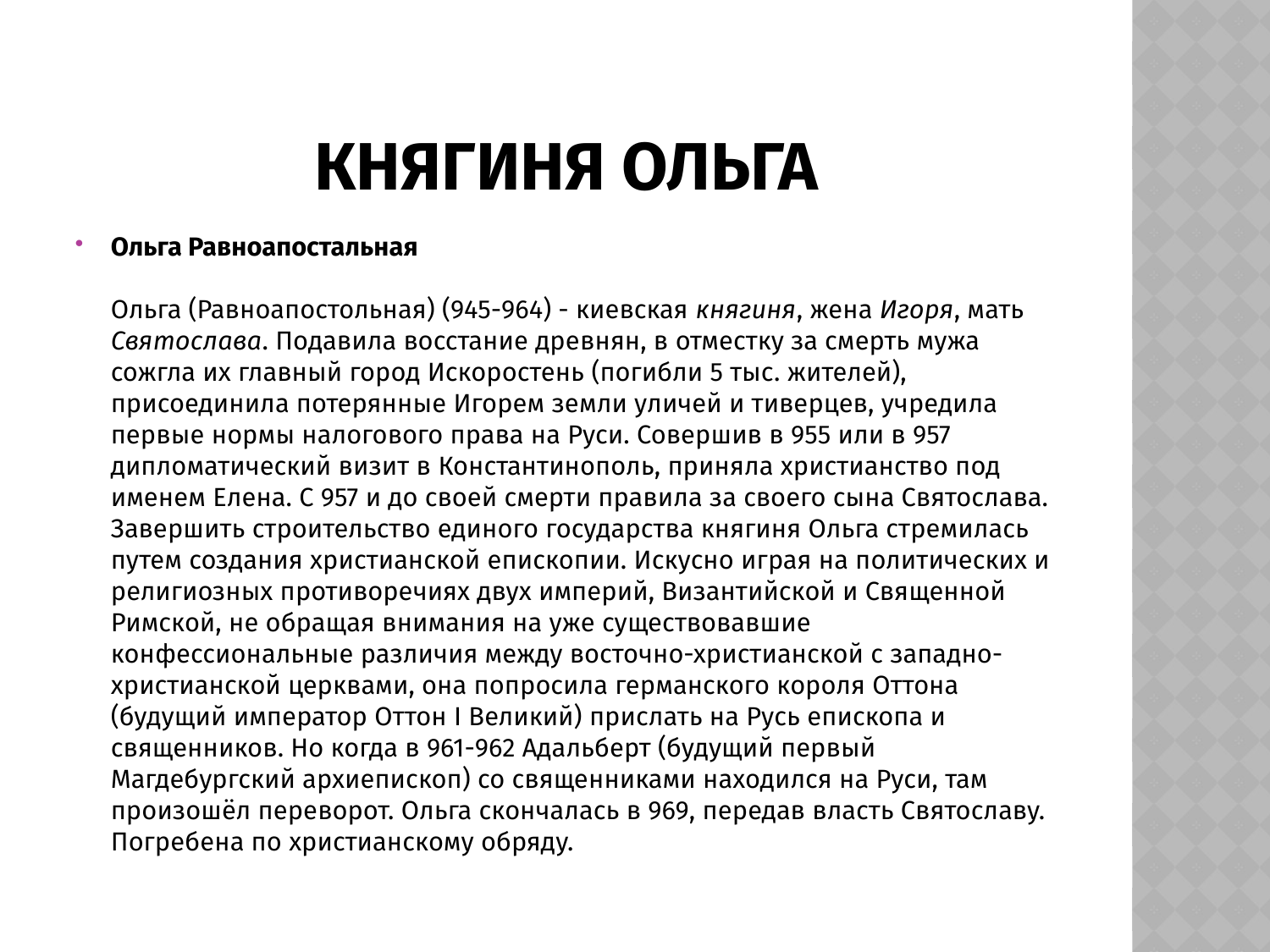

# Княгиня Ольга
Ольга Равноапостальная
Ольга (Равноапостольная) (945-964) - киевская княгиня, жена Игоря, мать Святослава. Подавила восстание древнян, в отместку за смерть мужа сожгла их главный город Искоростень (погибли 5 тыс. жителей), присоединила потерянные Игорем земли уличей и тиверцев, учредила первые нормы налогового права на Руси. Совершив в 955 или в 957 дипломатический визит в Константинополь, приняла христианство под именем Елена. С 957 и до своей смерти правила за своего сына Святослава. Завершить строительство единого государства княгиня Ольга стремилась путем создания христианской епископии. Искусно играя на политических и религиозных противоречиях двух империй, Византийской и Священной Римской, не обращая внимания на уже существовавшие конфессиональные различия между восточно-христианской с западно-христианской церквами, она попросила германского короля Оттона (будущий император Оттон I Великий) прислать на Русь епископа и священников. Но когда в 961-962 Адальберт (будущий первый Магдебургский архиепископ) со священниками находился на Руси, там произошёл переворот. Ольга скончалась в 969, передав власть Святославу. Погребена по христианскому обряду.